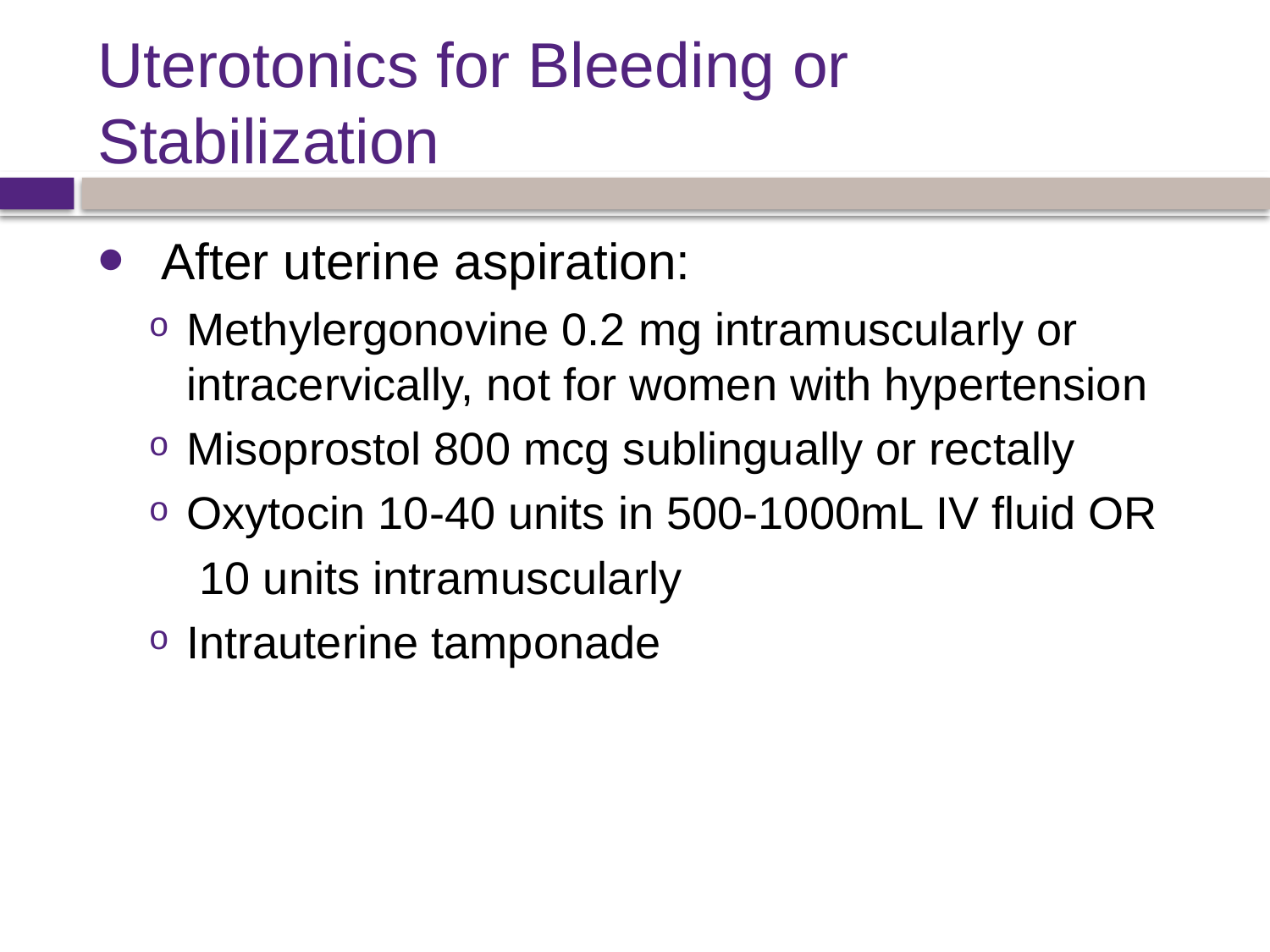

# Uterotonics for Bleeding or Stabilization
After uterine aspiration:
Methylergonovine 0.2 mg intramuscularly or intracervically, not for women with hypertension
Misoprostol 800 mcg sublingually or rectally
Oxytocin 10-40 units in 500-1000mL IV fluid OR
    10 units intramuscularly
Intrauterine tamponade